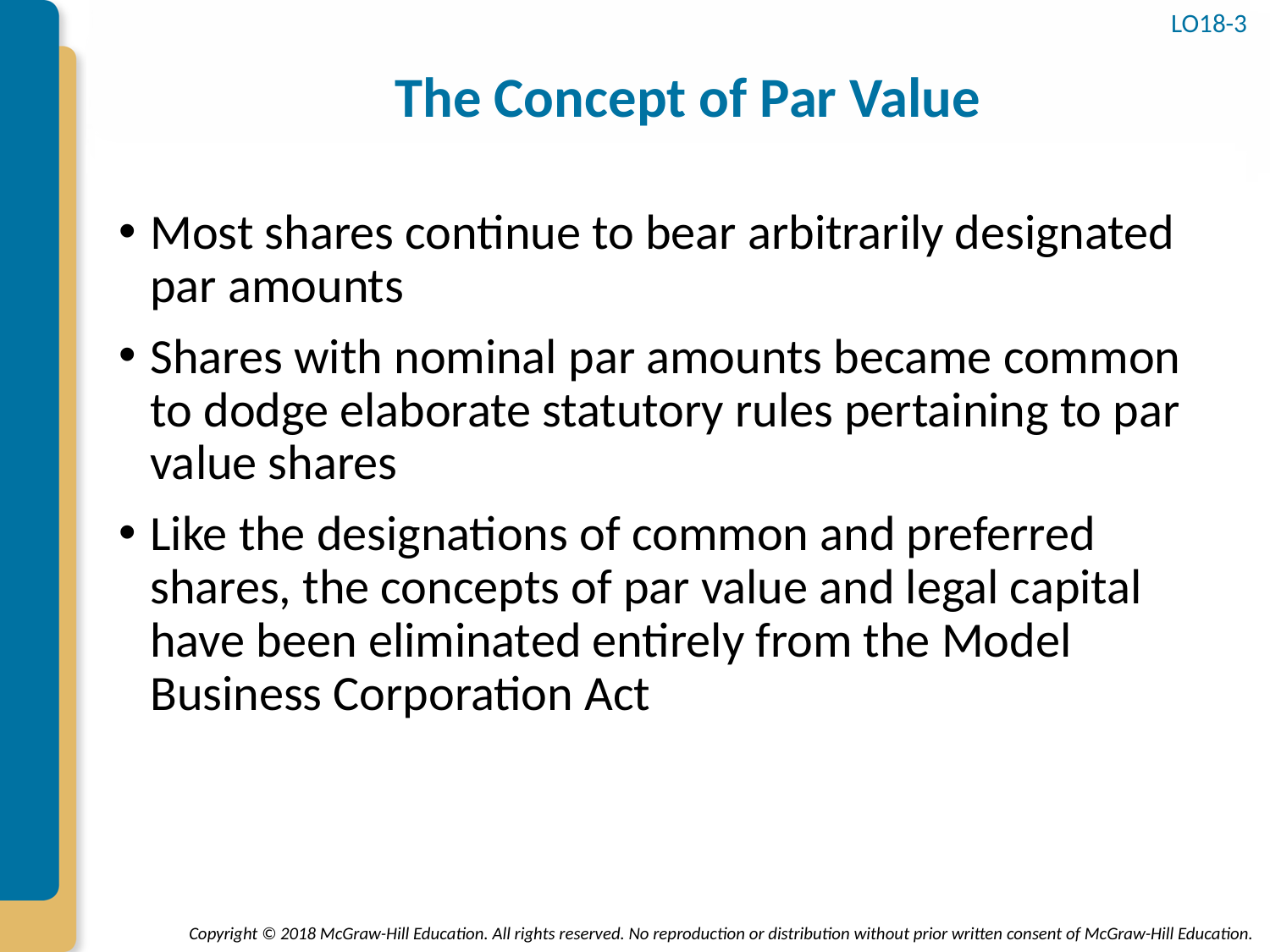

# The Concept of Par Value
LO18-3
Most shares continue to bear arbitrarily designated par amounts
Shares with nominal par amounts became common to dodge elaborate statutory rules pertaining to par value shares
Like the designations of common and preferred shares, the concepts of par value and legal capital have been eliminated entirely from the Model Business Corporation Act